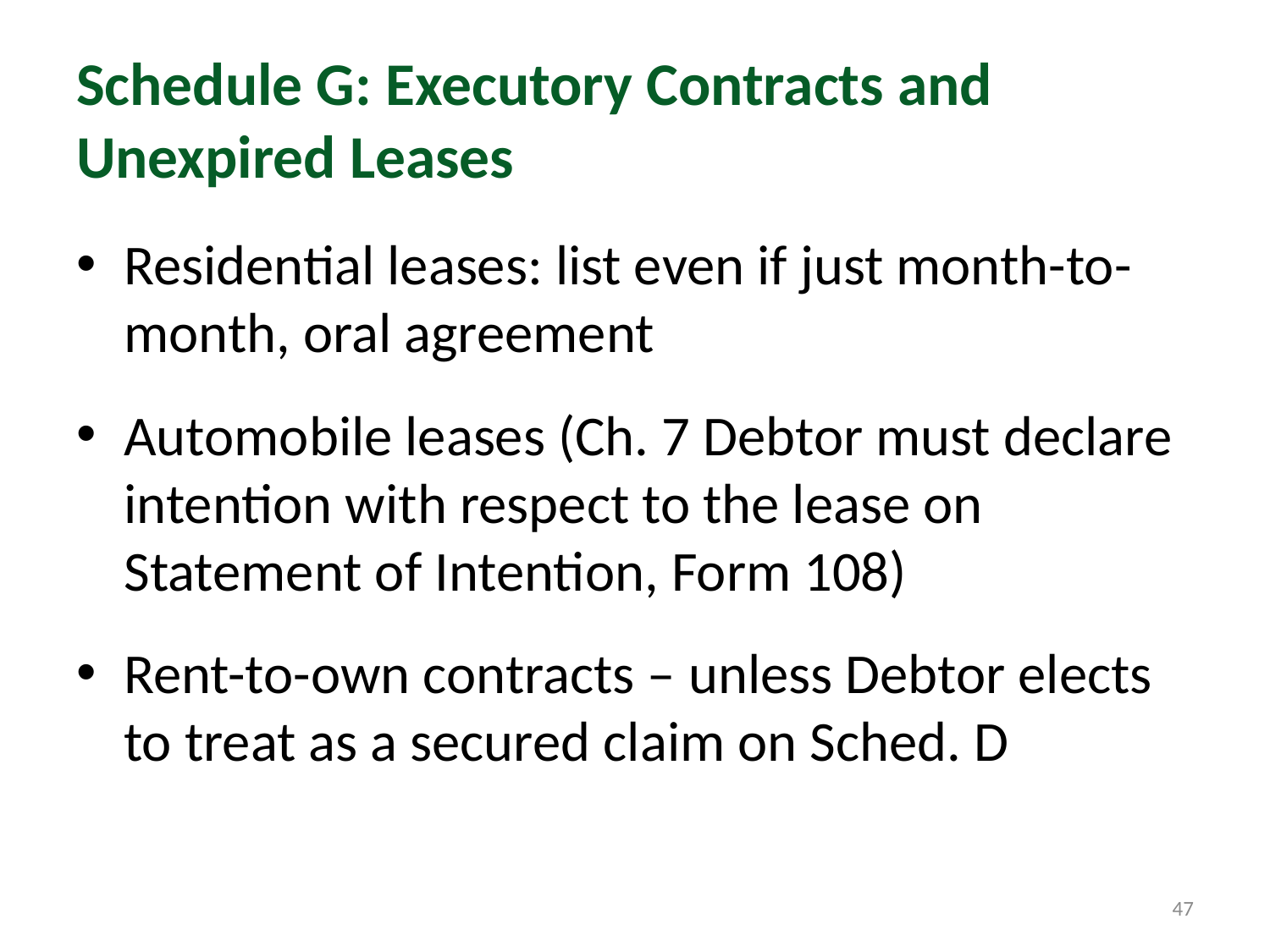

# Schedule G: Executory Contracts and Unexpired Leases
Residential leases: list even if just month-to-month, oral agreement
Automobile leases (Ch. 7 Debtor must declare intention with respect to the lease on Statement of Intention, Form 108)
Rent-to-own contracts – unless Debtor elects to treat as a secured claim on Sched. D
47